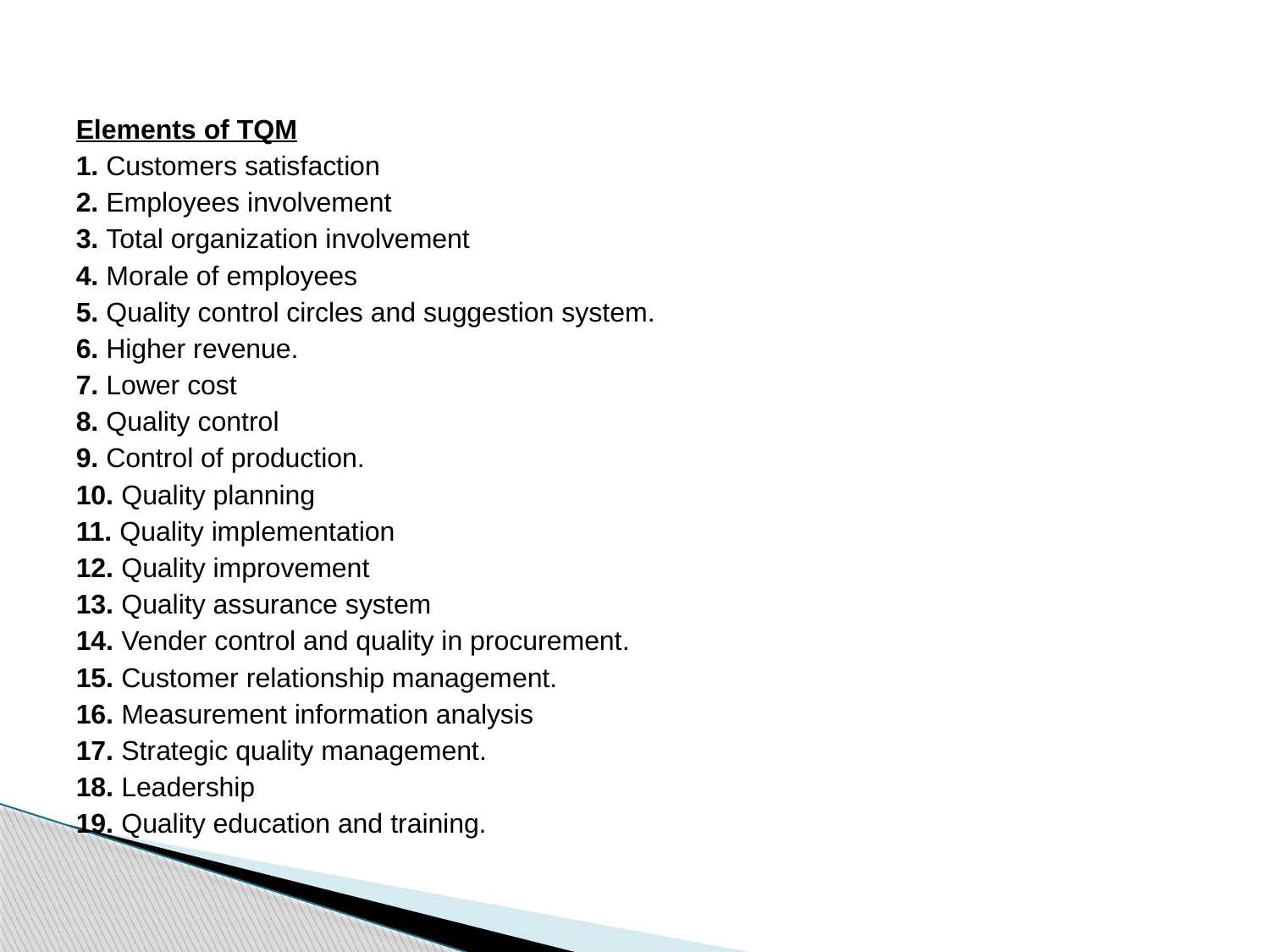

Elements of TQM
1. Customers satisfaction
2. Employees involvement
3. Total organization involvement
4. Morale of employees
5. Quality control circles and suggestion system.
6. Higher revenue.
7. Lower cost
8. Quality control
9. Control of production.
10. Quality planning
11. Quality implementation
12. Quality improvement
13. Quality assurance system
14. Vender control and quality in procurement.
15. Customer relationship management.
16. Measurement information analysis
17. Strategic quality management.
18. Leadership
19. Quality education and training.